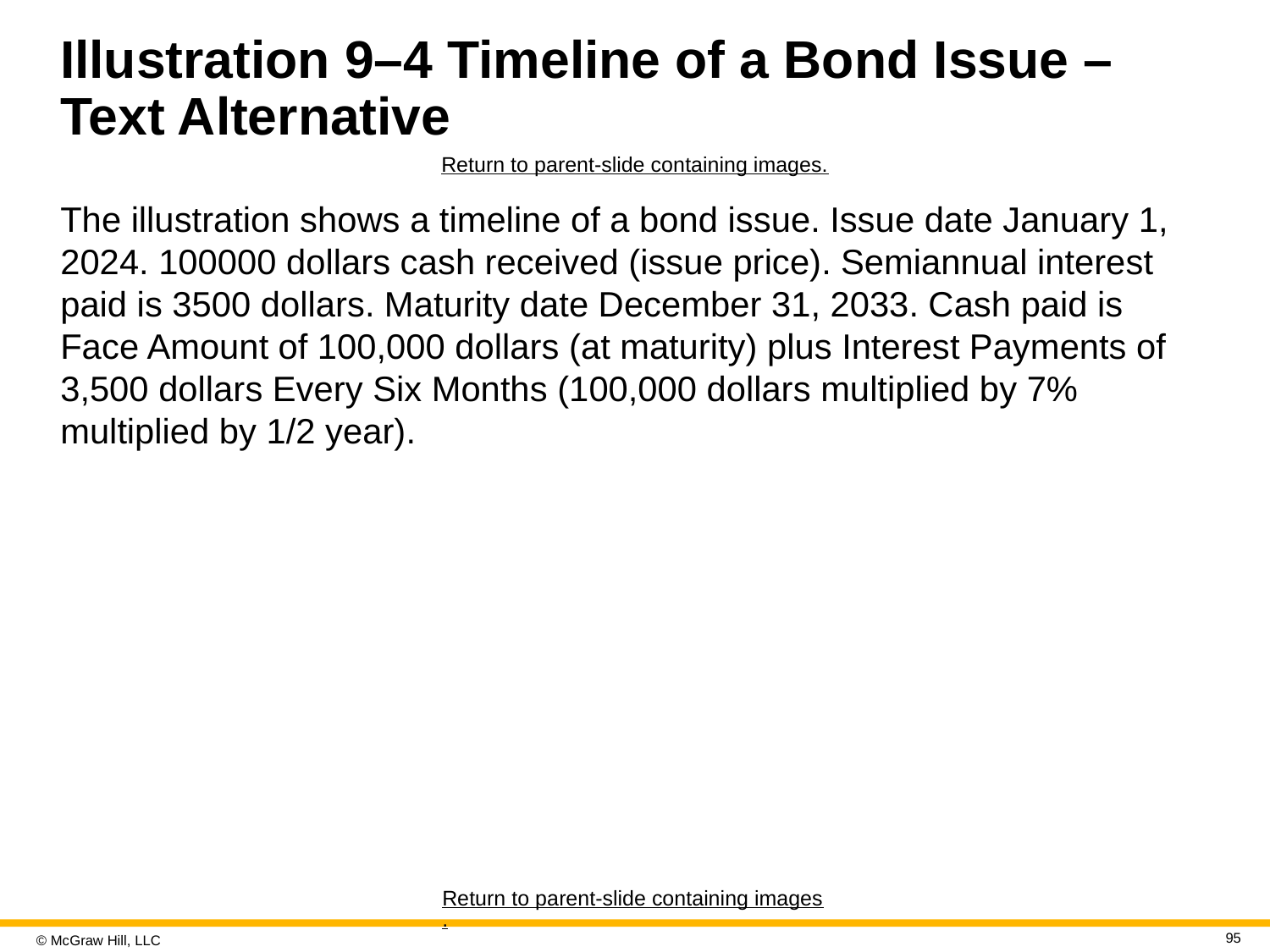

# Illustration 9–4 Timeline of a Bond Issue – Text Alternative
Return to parent-slide containing images.
The illustration shows a timeline of a bond issue. Issue date January 1, 2024. 100000 dollars cash received (issue price). Semiannual interest paid is 3500 dollars. Maturity date December 31, 2033. Cash paid is Face Amount of 100,000 dollars (at maturity) plus Interest Payments of 3,500 dollars Every Six Months (100,000 dollars multiplied by 7% multiplied by 1/2 year).
Return to parent-slide containing images.
95